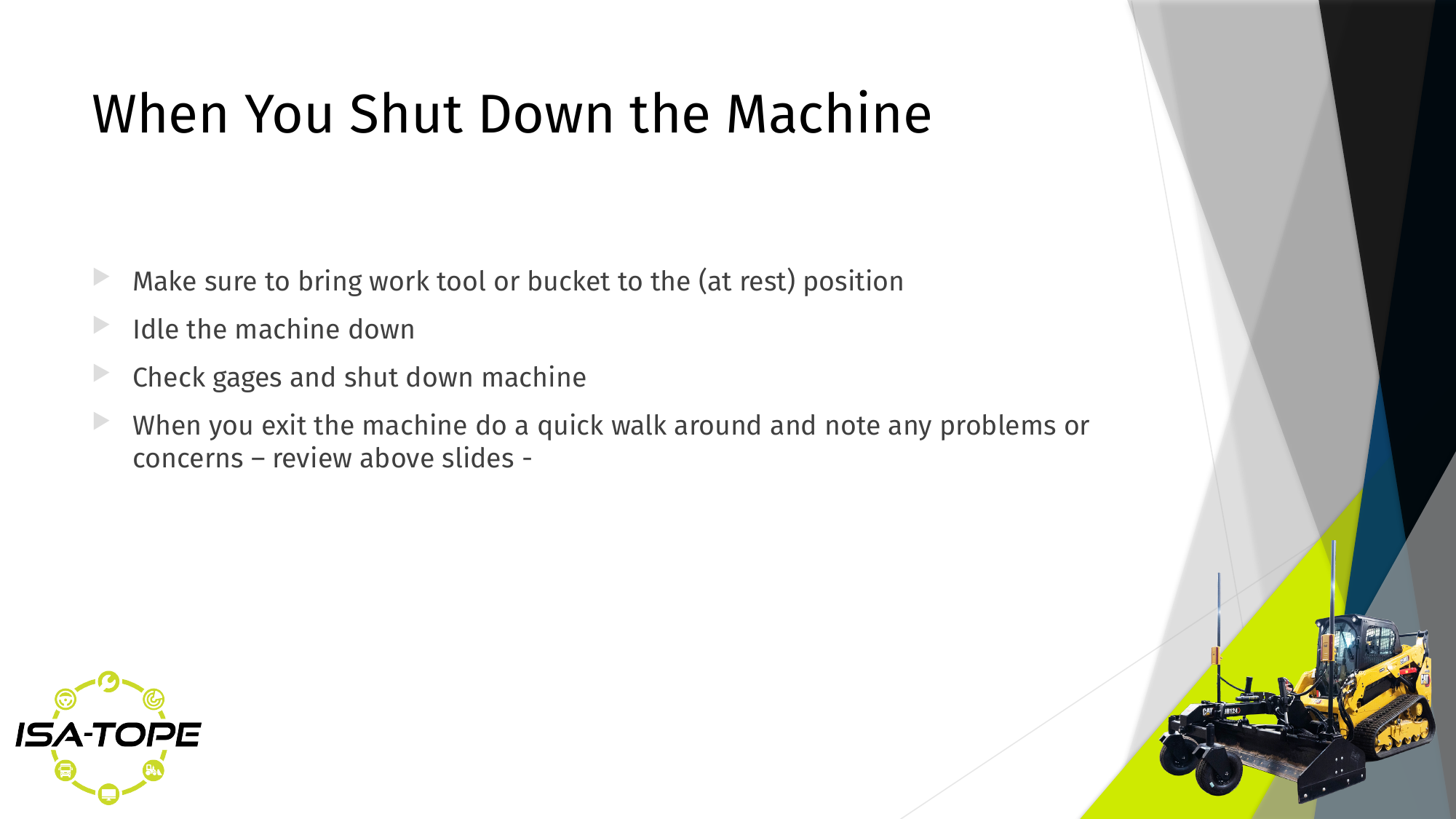

# When You Shut Down the Machine
Make sure to bring work tool or bucket to the (at rest) position
Idle the machine down
Check gages and shut down machine
When you exit the machine do a quick walk around and note any problems or concerns – review above slides -